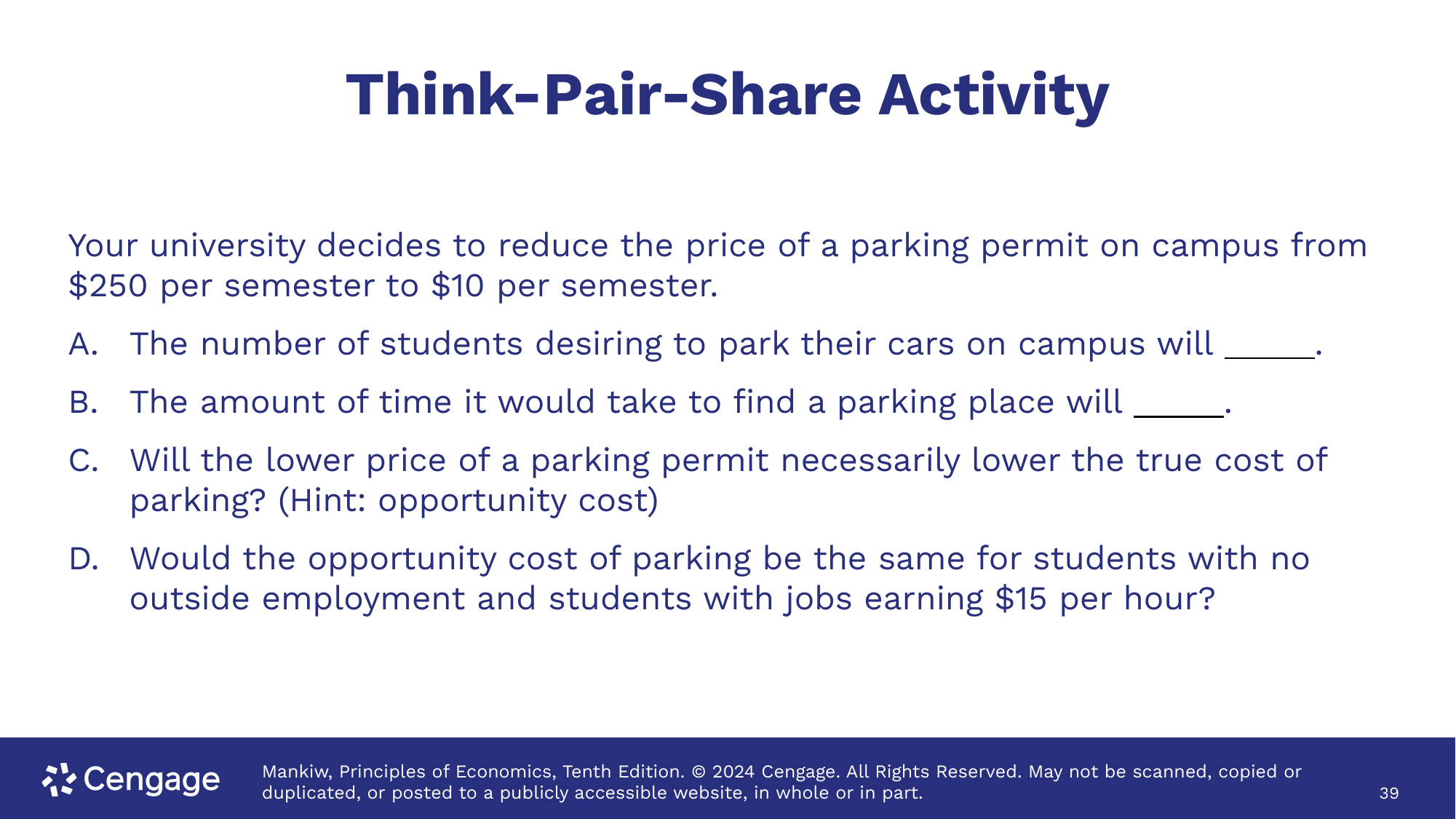

# Think-Pair-Share Activity
Your university decides to reduce the price of a parking permit on campus from $250 per semester to $10 per semester.
The number of students desiring to park their cars on campus will Blank.
The amount of time it would take to find a parking place will Blank.
Will the lower price of a parking permit necessarily lower the true cost of parking? (Hint: opportunity cost)
Would the opportunity cost of parking be the same for students with no outside employment and students with jobs earning $15 per hour?